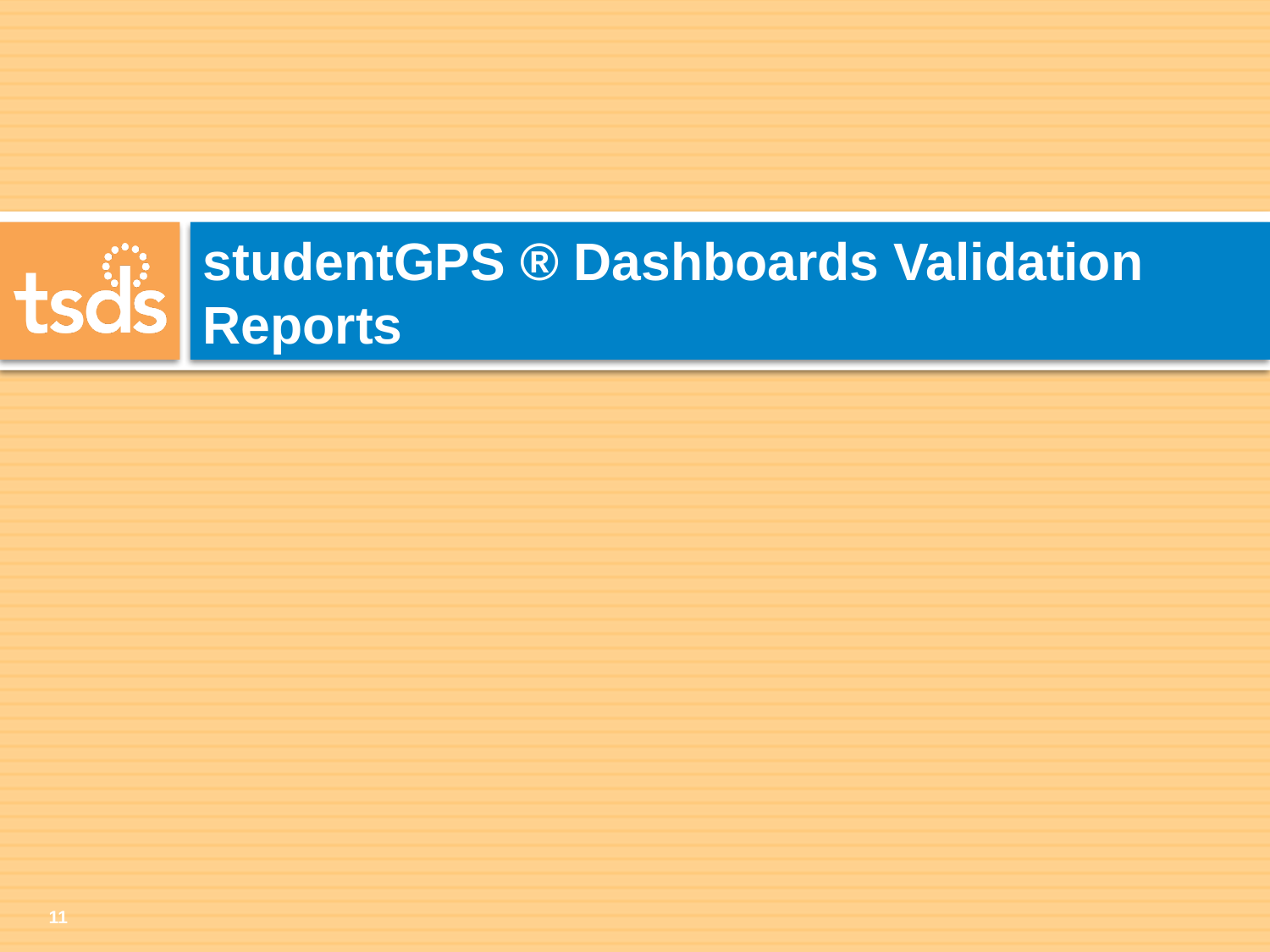

# studentGPS ® Dashboards Validation Reports
11